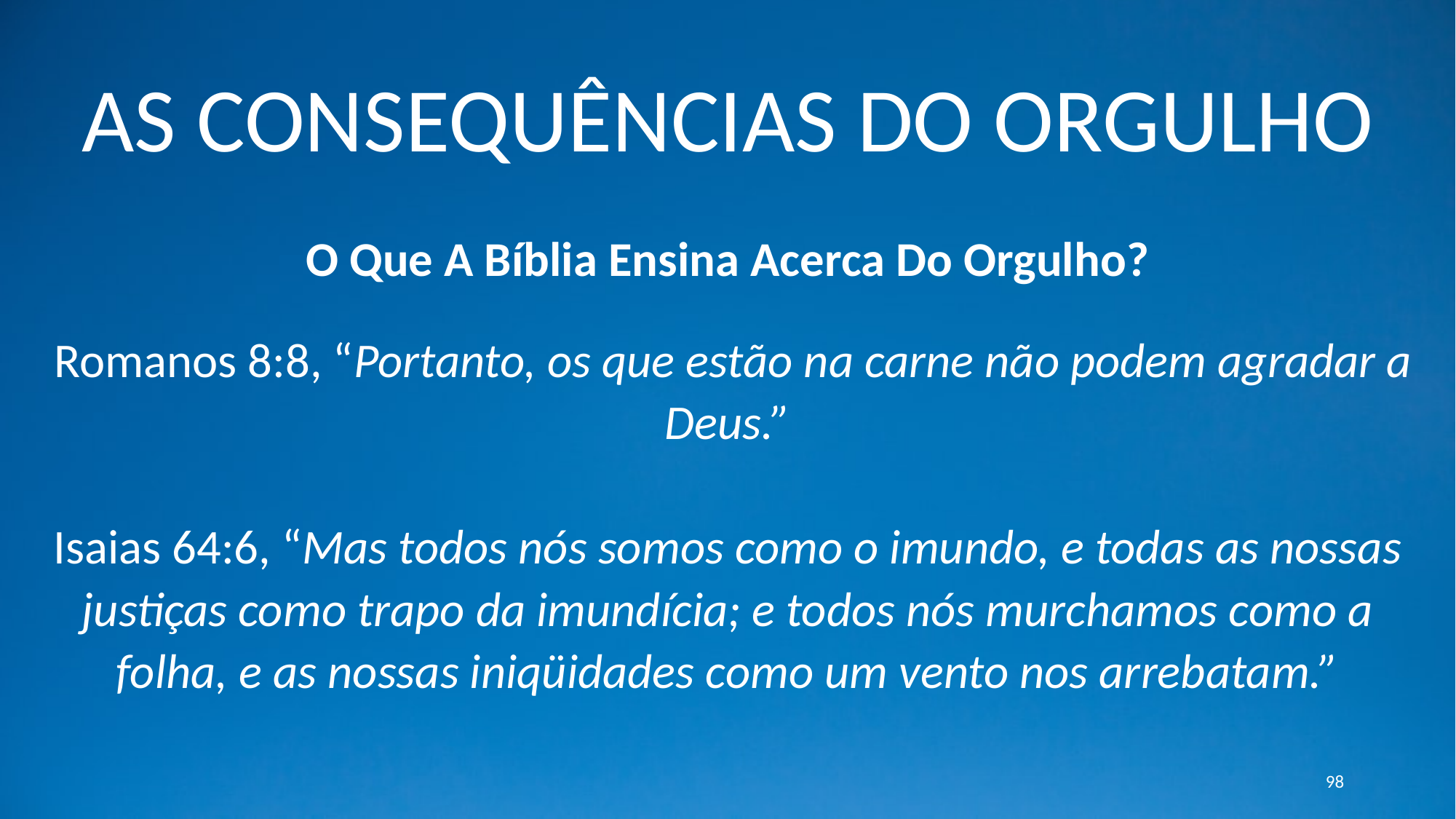

# AS CONSEQUÊNCIAS DO ORGULHO
O Que A Bíblia Ensina Acerca Do Orgulho?

 Romanos 8:8, “Portanto, os que estão na carne não podem agradar a Deus.”

Isaias 64:6, “Mas todos nós somos como o imundo, e todas as nossas justiças como trapo da imundícia; e todos nós murchamos como a folha, e as nossas iniqüidades como um vento nos arrebatam.”

98